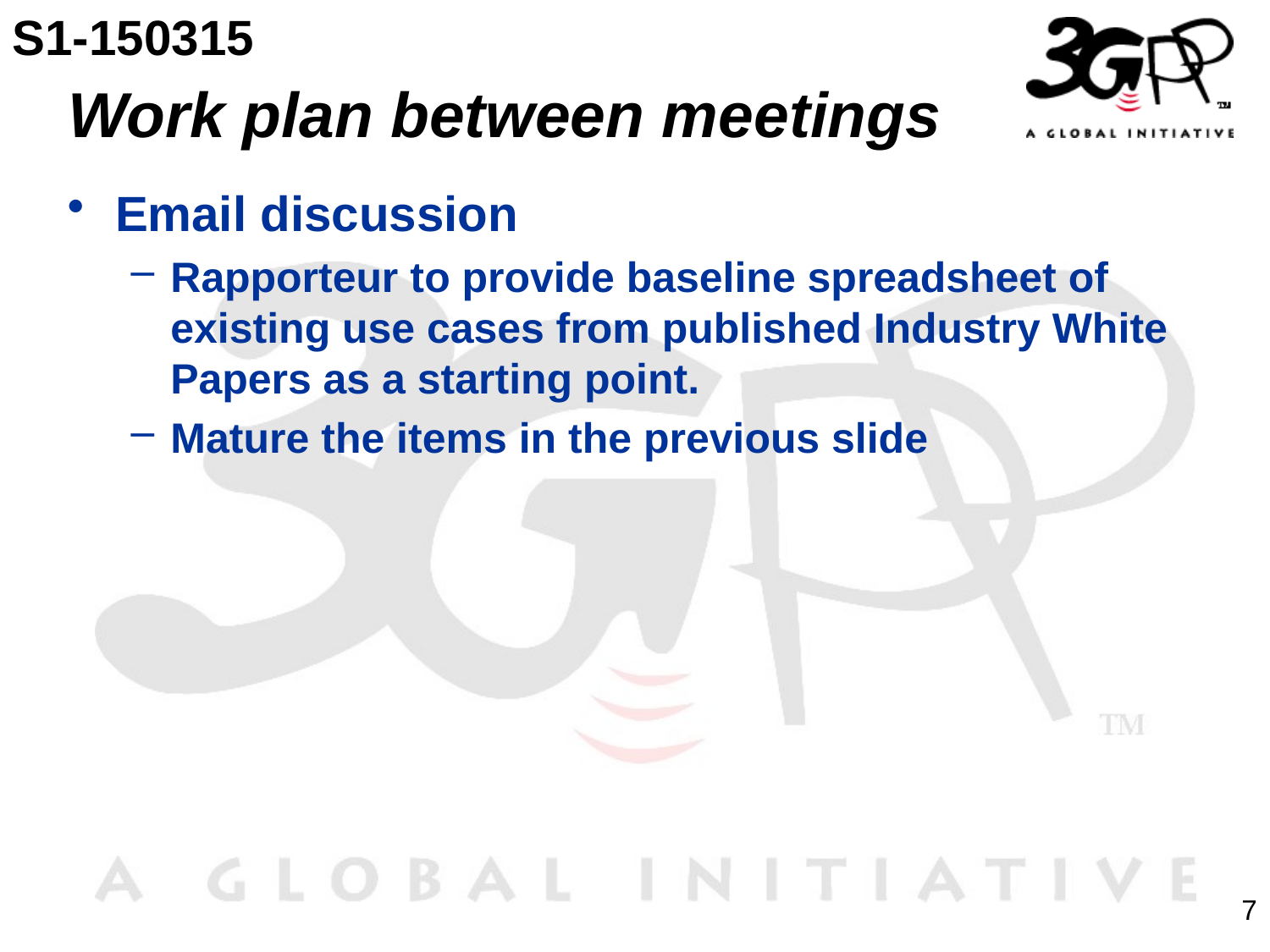

S1-150315
# Work plan between meetings
Email discussion
Rapporteur to provide baseline spreadsheet of existing use cases from published Industry White Papers as a starting point.
Mature the items in the previous slide
7